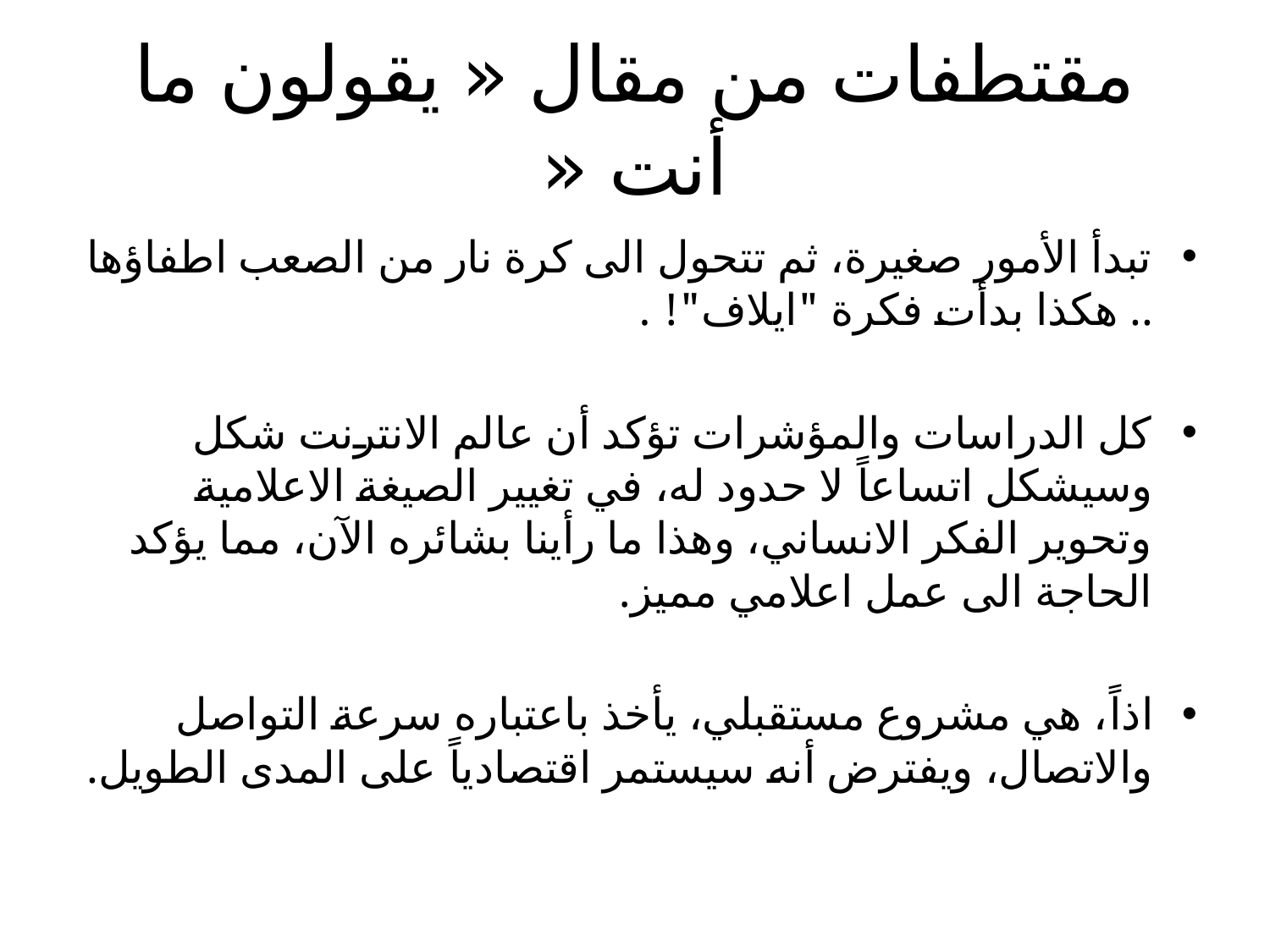

# مقتطفات من مقال « يقولون ما أنت «
تبدأ الأمور صغيرة، ثم تتحول الى كرة نار من الصعب اطفاؤها .. هكذا بدأت فكرة "ايلاف"! .

كل الدراسات والمؤشرات تؤكد أن عالم الانترنت شكل وسيشكل اتساعاً لا حدود له، في تغيير الصيغة الاعلامية وتحوير الفكر الانساني، وهذا ما رأينا بشائره الآن، مما يؤكد الحاجة الى عمل اعلامي مميز.

اذاً، هي مشروع مستقبلي، يأخذ باعتباره سرعة التواصل والاتصال، ويفترض أنه سيستمر اقتصادياً على المدى الطويل.